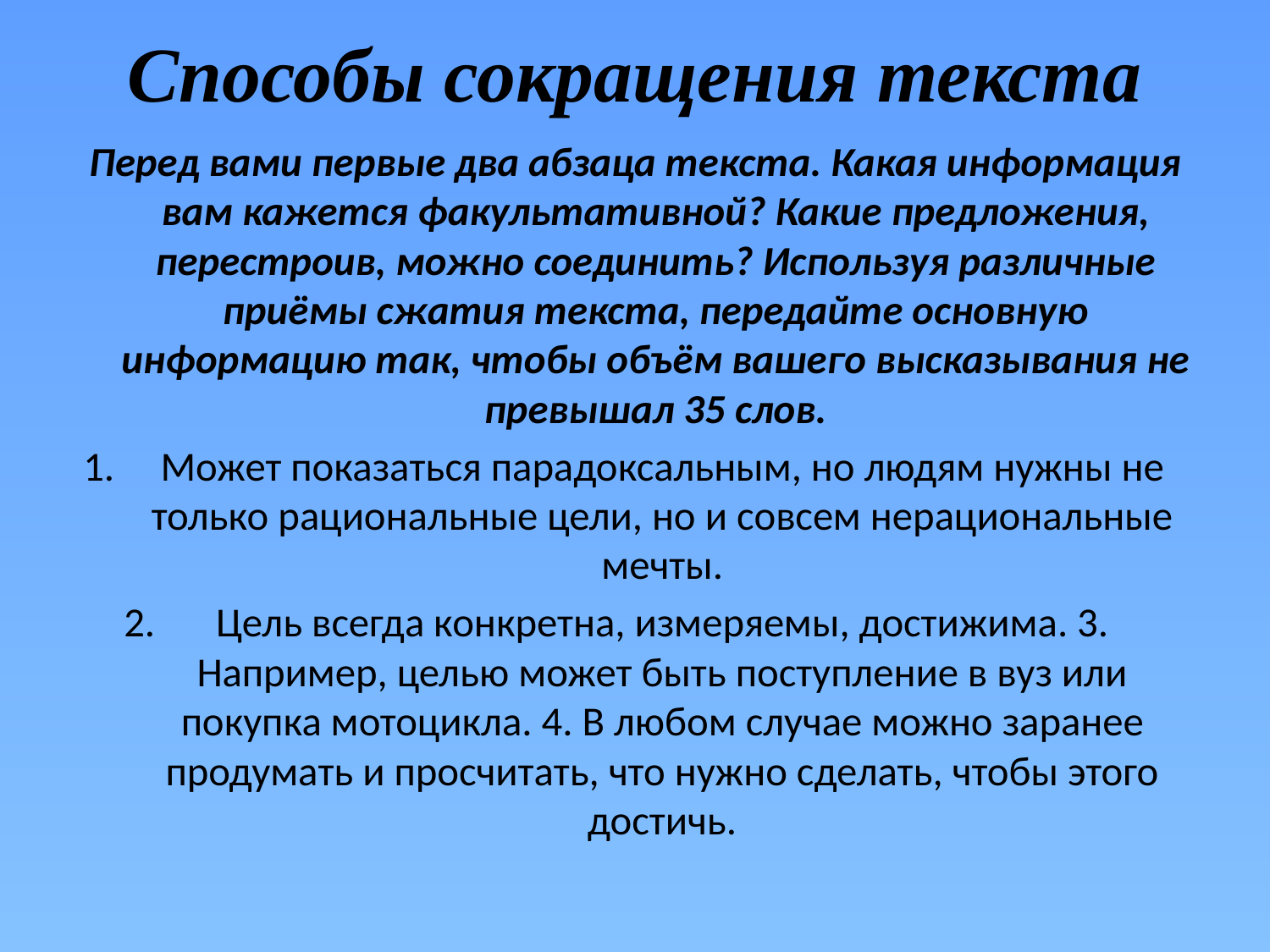

# Способы сокращения текста
Перед вами первые два абзаца текста. Какая информация вам кажется факультативной? Какие предложения, перестроив, можно соединить? Используя различные приёмы сжатия текста, передайте основную информацию так, чтобы объём вашего высказывания не превышал 35 слов.
Может показаться парадоксальным, но людям нужны не только рациональные цели, но и совсем нерациональные мечты.
Цель всегда конкретна, измеряемы, достижима. 3. Например, целью может быть поступление в вуз или покупка мотоцикла. 4. В любом случае можно заранее продумать и просчитать, что нужно сделать, чтобы этого достичь.